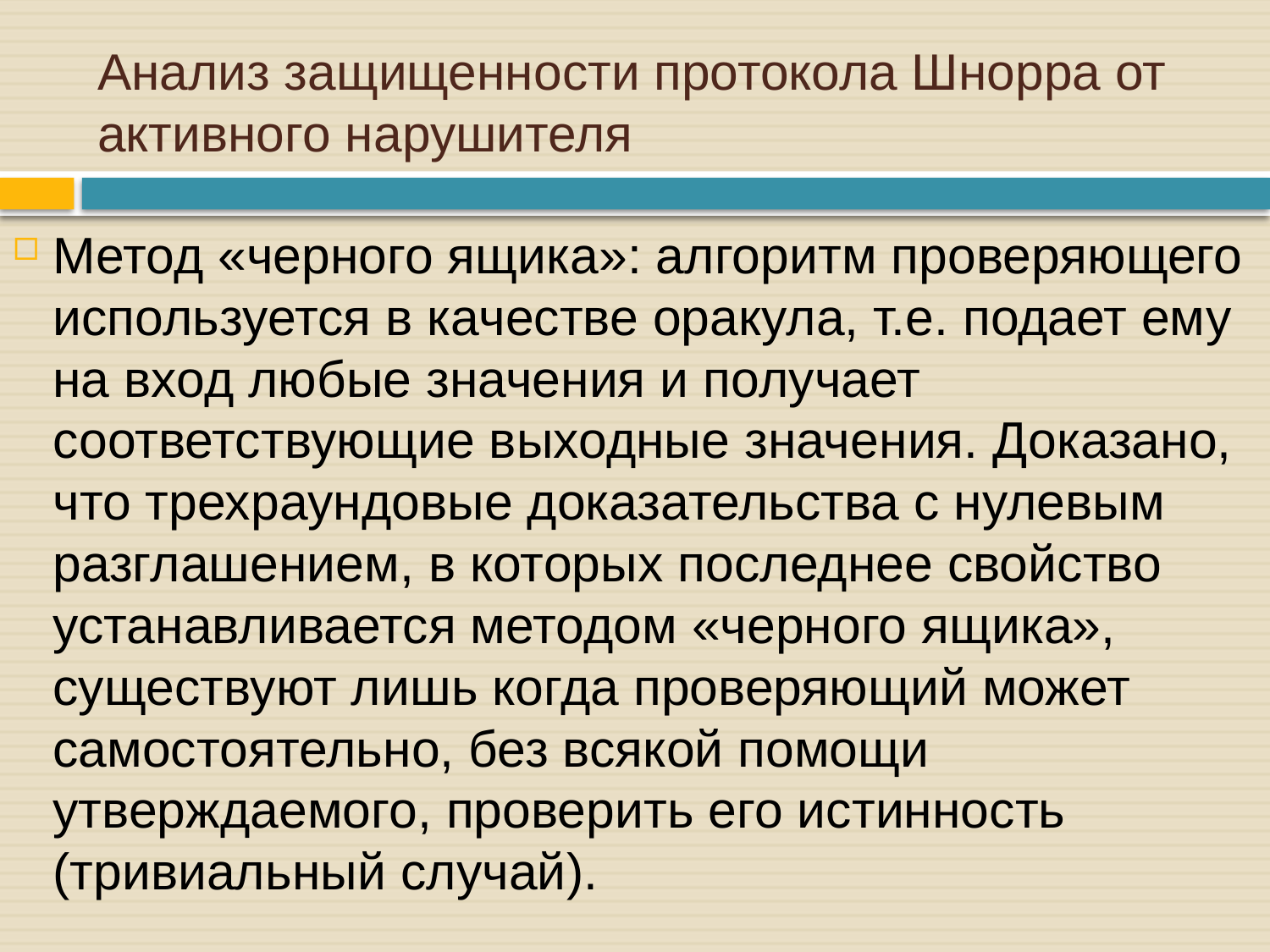

# Анализ защищенности протокола Шнорра от активного нарушителя
Метод «черного ящика»: алгоритм проверяющего используется в качестве оракула, т.е. подает ему на вход любые значения и получает соответствующие выходные значения. Доказано, что трехраундовые доказательства с нулевым разглашением, в которых последнее свойство устанавливается методом «черного ящика», существуют лишь когда проверяющий может самостоятельно, без всякой помощи утверждаемого, проверить его истинность (тривиальный случай).